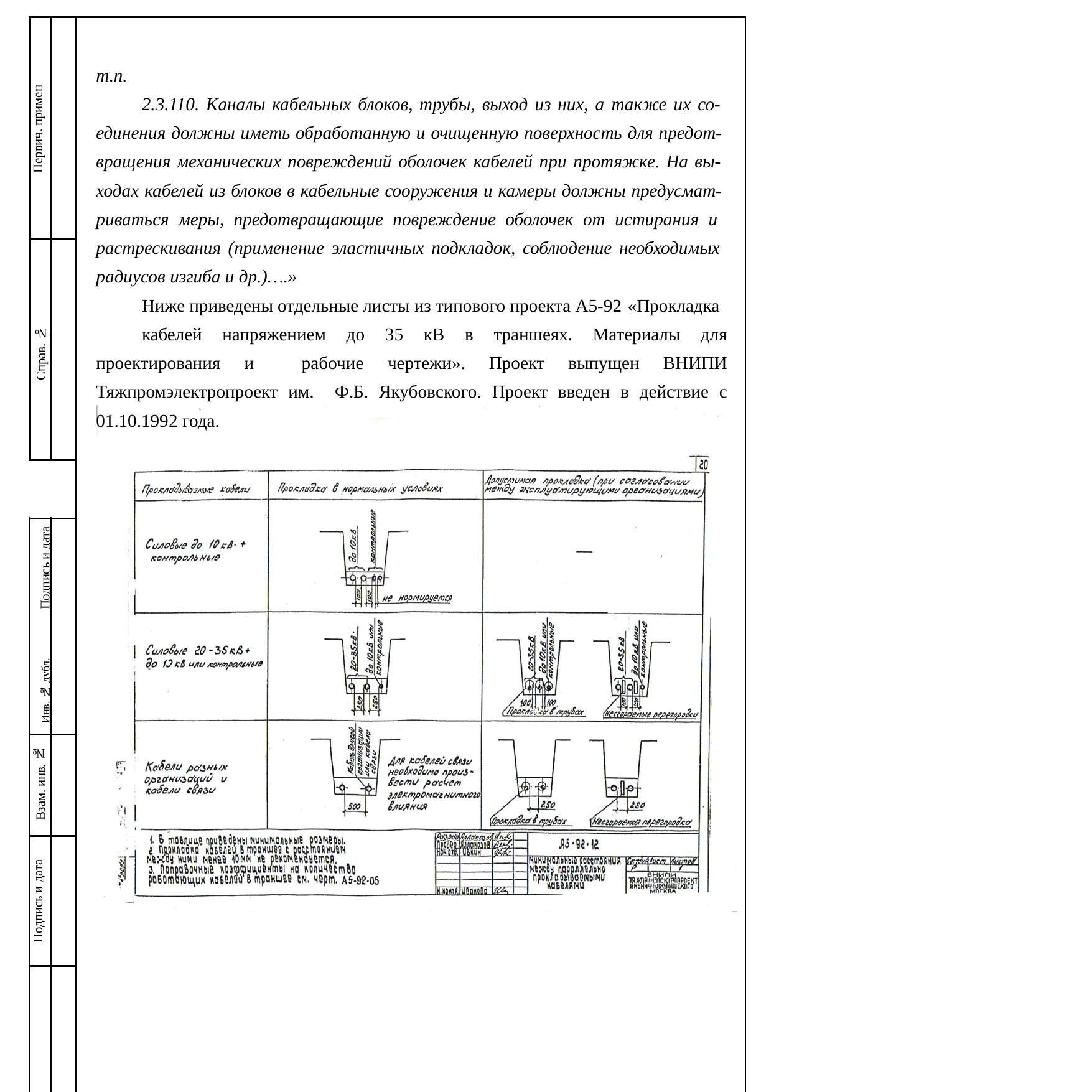

| Первич. примен |  | т.п. 2.3.110. Каналы кабельных блоков, трубы, выход из них, а также их со- единения должны иметь обработанную и очищенную поверхность для предот- вращения механических повреждений оболочек кабелей при протяжке. На вы- ходах кабелей из блоков в кабельные сооружения и камеры должны предусмат- риваться меры, предотвращающие повреждение оболочек от истирания и растрескивания (применение эластичных подкладок, соблюдение необходимых радиусов изгиба и др.)….» Ниже приведены отдельные листы из типового проекта А5-92 «Прокладка кабелей напряжением до 35 кВ в траншеях. Материалы для проектирования и рабочие чертежи». Проект выпущен ВНИПИ Тяжпромэлектропроект им. Ф.Б. Якубовского. Проект введен в действие с 01.10.1992 года. |  |  |  |  |  |  |
| --- | --- | --- | --- | --- | --- | --- | --- | --- |
| Справ. № |  |  |  |  |  |  |  |  |
|  |  |  |  |  |  |  |  |  |
| Инв. № дубл. Подпись и дата |  |  |  |  |  |  |  |  |
| Взам. инв. № |  |  |  |  |  |  |  |  |
| Подпись и дата |  |  |  |  |  |  |  |  |
| Инв. № подл |  |  |  |  |  |  |  |  |
|  |  |  |  |  |  |  | ТПЭ-КЭС. Техническая информация для проектирования | лист |
|  |  |  |  |  |  |  |  |  |
|  |  |  |  |  |  |  |  | 25 |
|  |  | Изм | Лист | № документа | Подпись | Дата |  |  |